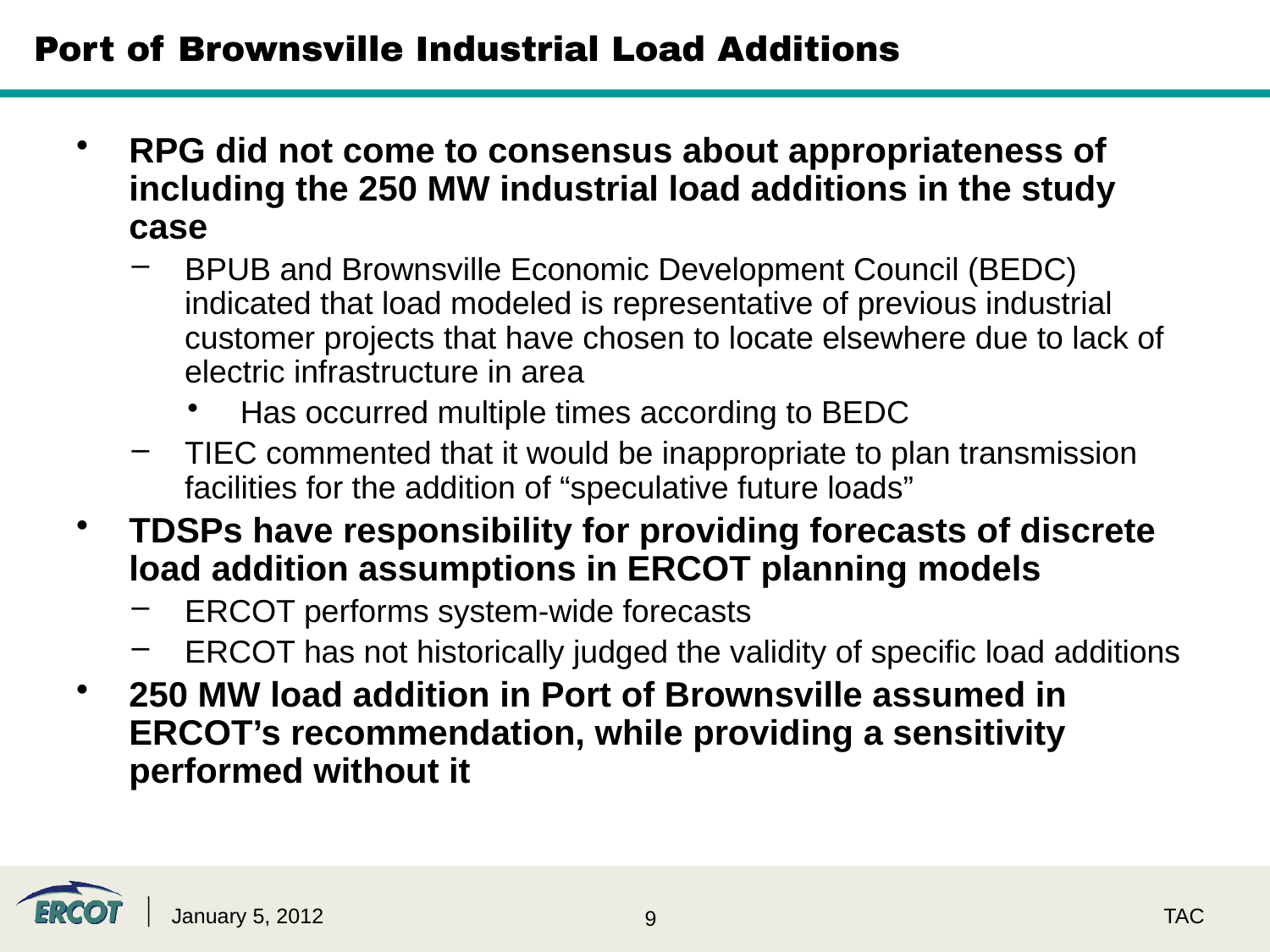

Port of Brownsville Industrial Load Additions
RPG did not come to consensus about appropriateness of including the 250 MW industrial load additions in the study case
BPUB and Brownsville Economic Development Council (BEDC) indicated that load modeled is representative of previous industrial customer projects that have chosen to locate elsewhere due to lack of electric infrastructure in area
Has occurred multiple times according to BEDC
TIEC commented that it would be inappropriate to plan transmission facilities for the addition of “speculative future loads”
TDSPs have responsibility for providing forecasts of discrete load addition assumptions in ERCOT planning models
ERCOT performs system-wide forecasts
ERCOT has not historically judged the validity of specific load additions
250 MW load addition in Port of Brownsville assumed in ERCOT’s recommendation, while providing a sensitivity performed without it
January 5, 2012
TAC